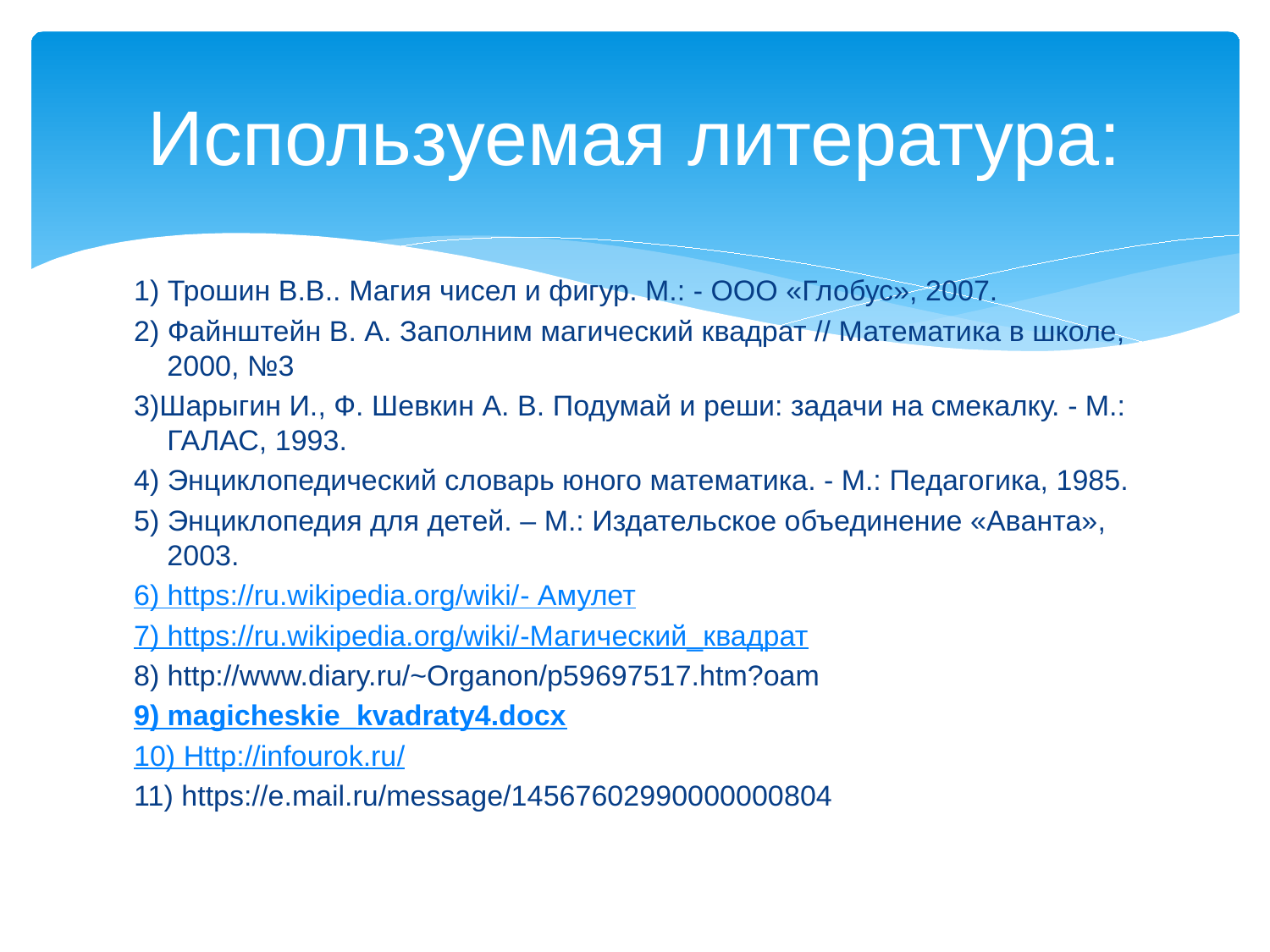

# Используемая литература:
1) Трошин В.В.. Магия чисел и фигур. М.: - ООО «Глобус», 2007.
2) Файнштейн В. А. Заполним магический квадрат // Математика в школе, 2000, №3
3)Шарыгин И., Ф. Шевкин А. В. Подумай и реши: задачи на смекалку. - М.: ГАЛАС, 1993.
4) Энциклопедический словарь юного математика. - М.: Педагогика, 1985.
5) Энциклопедия для детей. – М.: Издательское объединение «Аванта», 2003.
6) https://ru.wikipedia.org/wiki/- Амулет
7) https://ru.wikipedia.org/wiki/-Магический_квадрат
8) http://www.diary.ru/~Organon/p59697517.htm?oam
9) magicheskie_kvadraty4.docx
10) Http://infourok.ru/
11) https://e.mail.ru/message/14567602990000000804